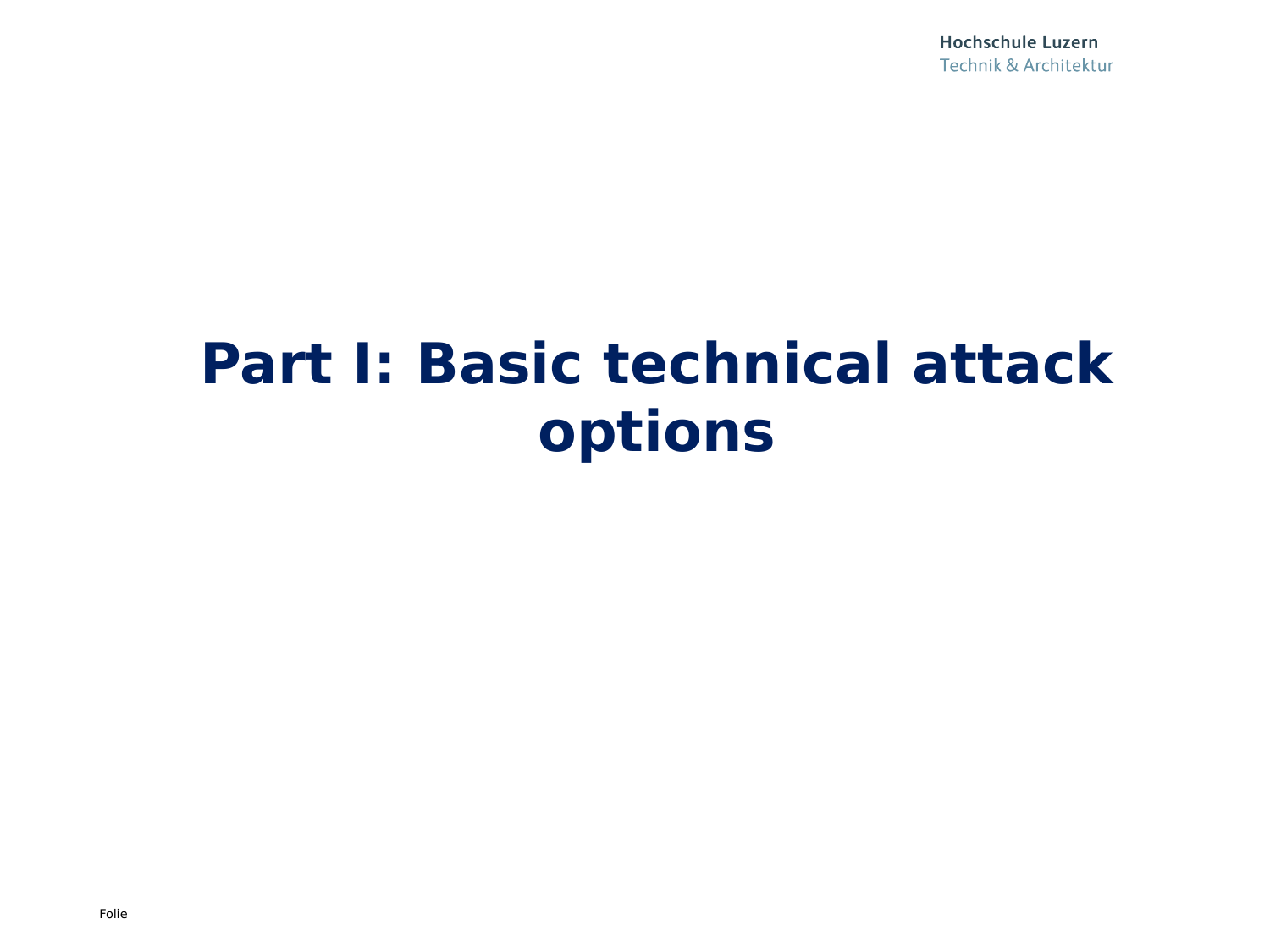

#

Part I: Basic technical attack options